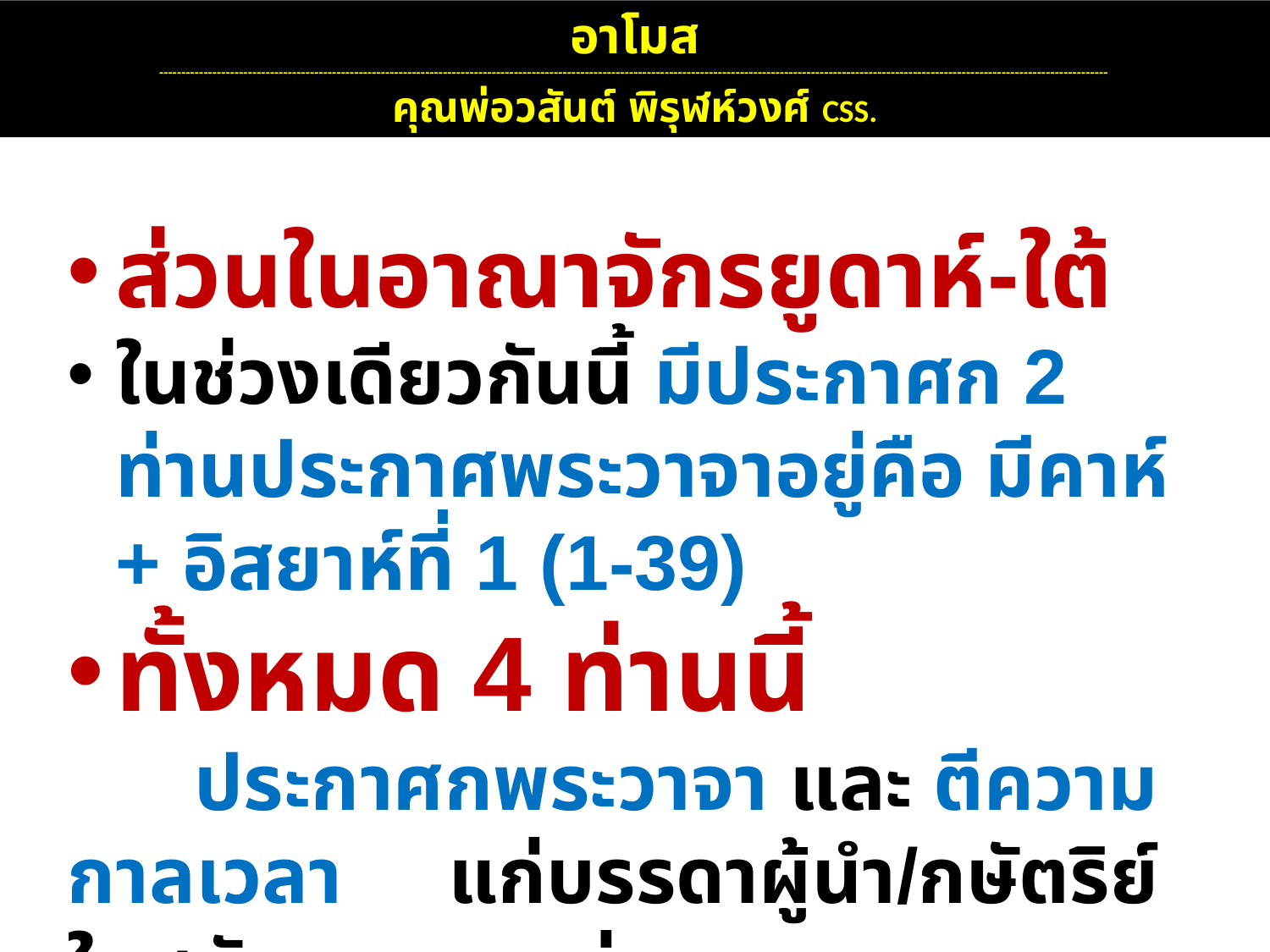

อาโมส
----------------------------------------------------------------------------------------------------------------------------------------------------------------------------------------------------------------------
คุณพ่อวสันต์ พิรุฬห์วงศ์ CSS.
ส่วนในอาณาจักรยูดาห์-ใต้
ในช่วงเดียวกันนี้ มีประกาศก 2 ท่านประกาศพระวาจาอยู่คือ มีคาห์ + อิสยาห์ที่ 1 (1-39)
ทั้งหมด 4 ท่านนี้
	ประกาศกพระวาจา และ ตีความกาลเวลา 	แก่บรรดาผู้นำ/กษัตริย์ในสมัยของพวกท่าน